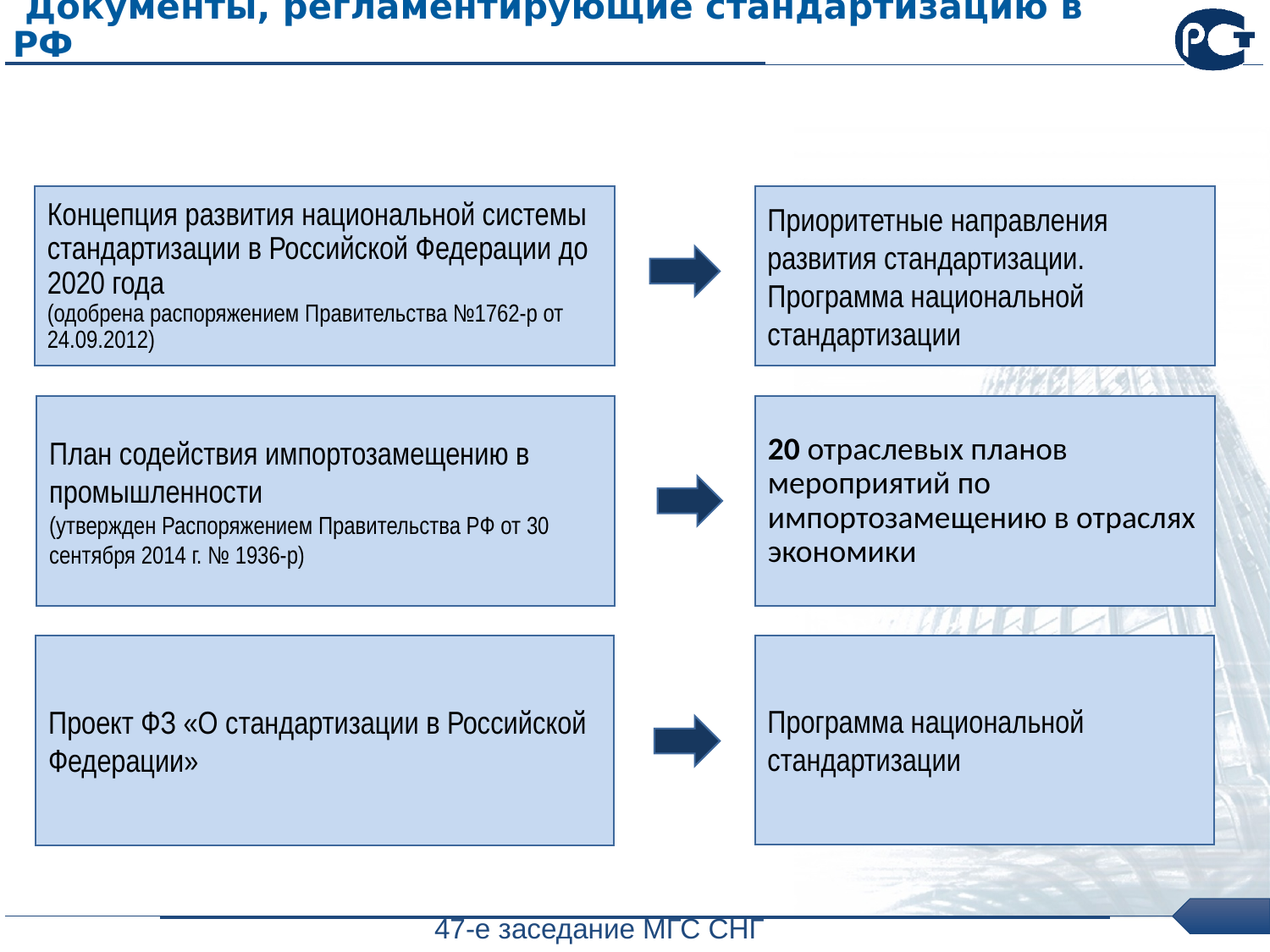

Документы, регламентирующие стандартизацию в РФ
Концепция развития национальной системы стандартизации в Российской Федерации до 2020 года
(одобрена распоряжением Правительства №1762-р от 24.09.2012)
Приоритетные направления развития стандартизации. Программа национальной стандартизации

План содействия импортозамещению в промышленности
(утвержден Распоряжением Правительства РФ от 30 сентября 2014 г. № 1936-р)
20 отраслевых планов мероприятий по импортозамещению в отраслях экономики

Проект ФЗ «О стандартизации в Российской Федерации»
Программа национальной стандартизации

47-е заседание МГС СНГ